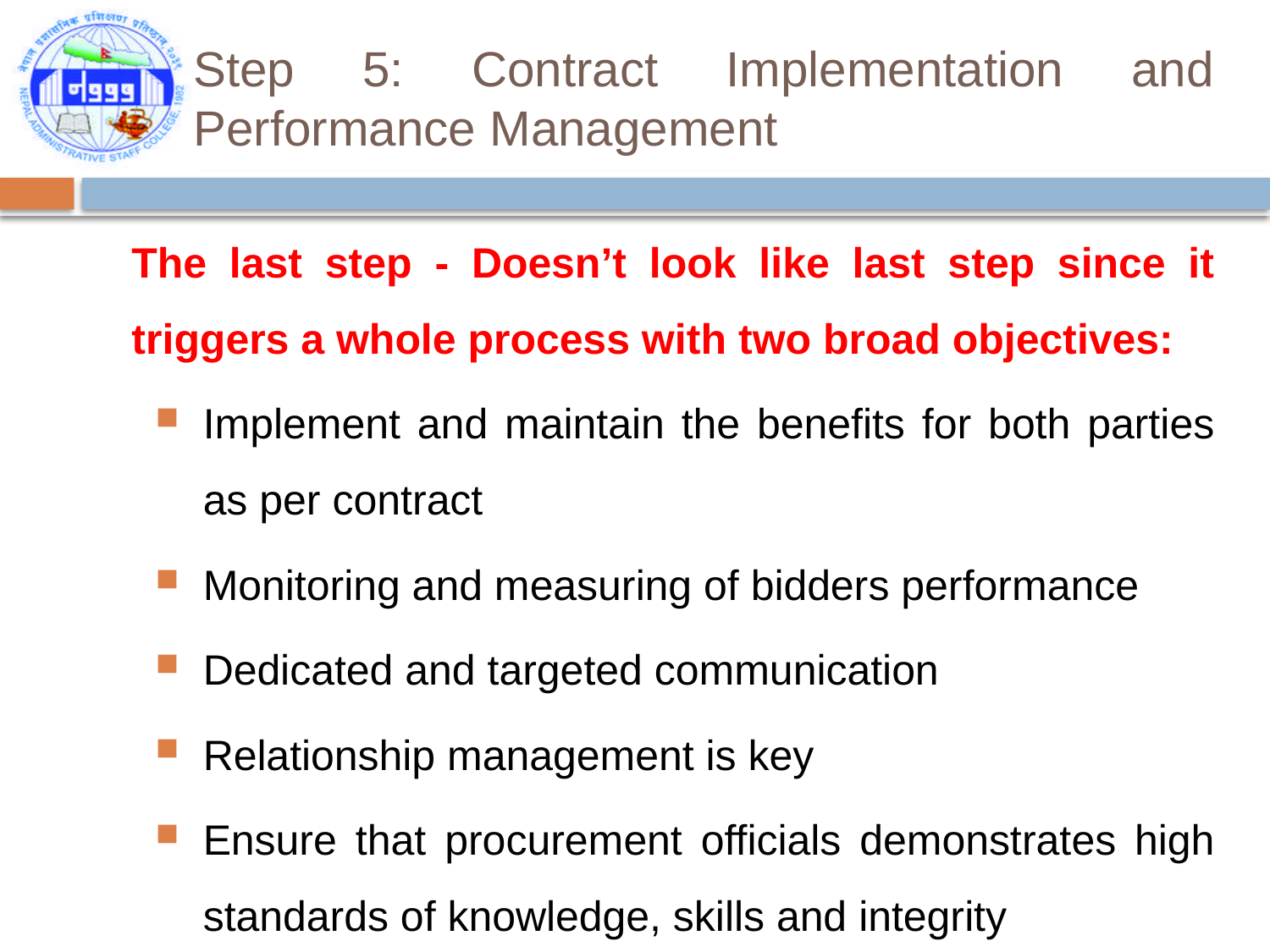

Step 5: Contract Implementation and Performance Management
The last step - Doesn’t look like last step since it triggers a whole process with two broad objectives:
Implement and maintain the benefits for both parties as per contract
Monitoring and measuring of bidders performance
Dedicated and targeted communication
Relationship management is key
Ensure that procurement officials demonstrates high standards of knowledge, skills and integrity